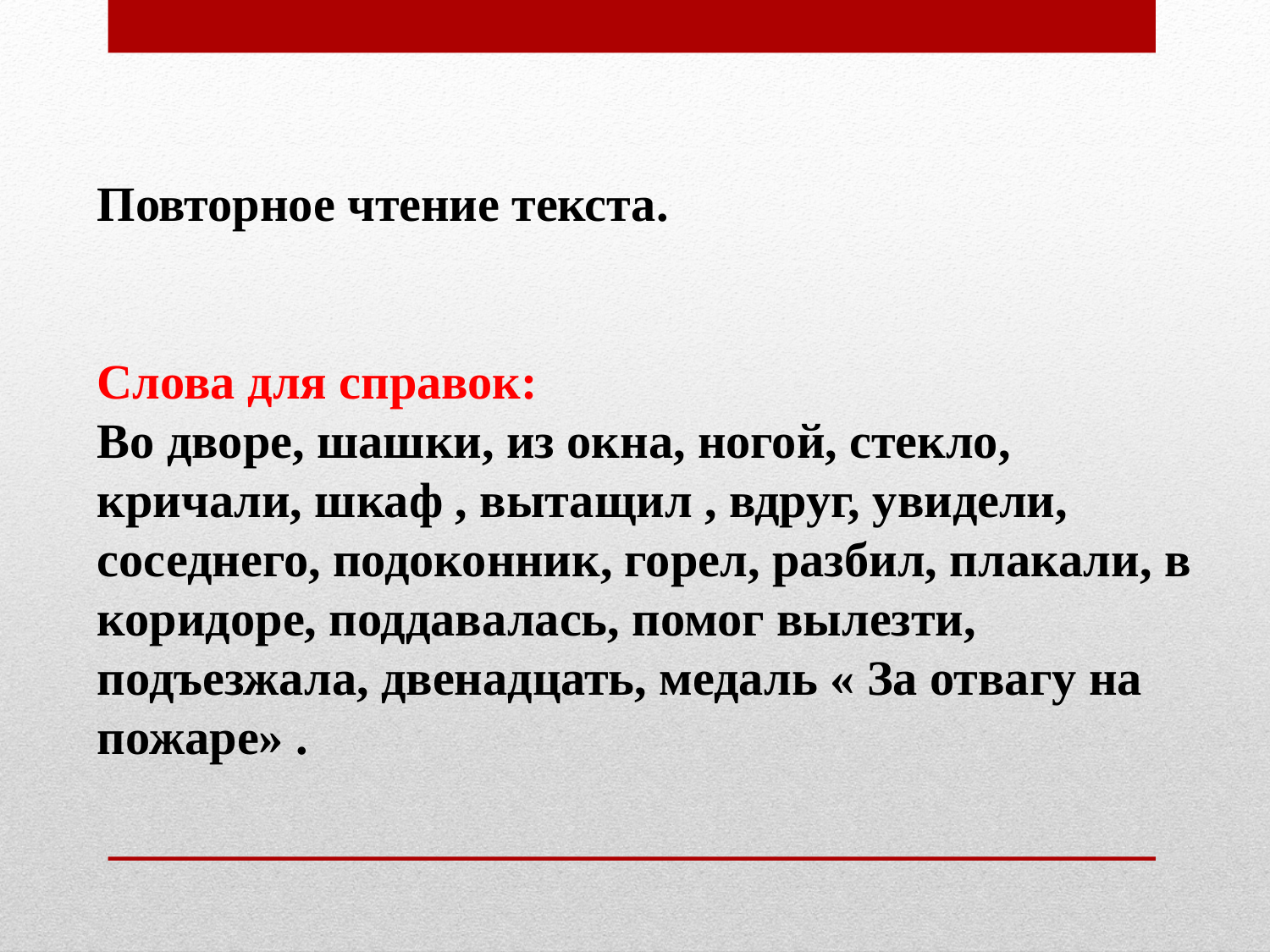

Повторное чтение текста.

Слова для справок:
Во дворе, шашки, из окна, ногой, стекло, кричали, шкаф , вытащил , вдруг, увидели, соседнего, подоконник, горел, разбил, плакали, в коридоре, поддавалась, помог вылезти, подъезжала, двенадцать, медаль « За отвагу на пожаре» .